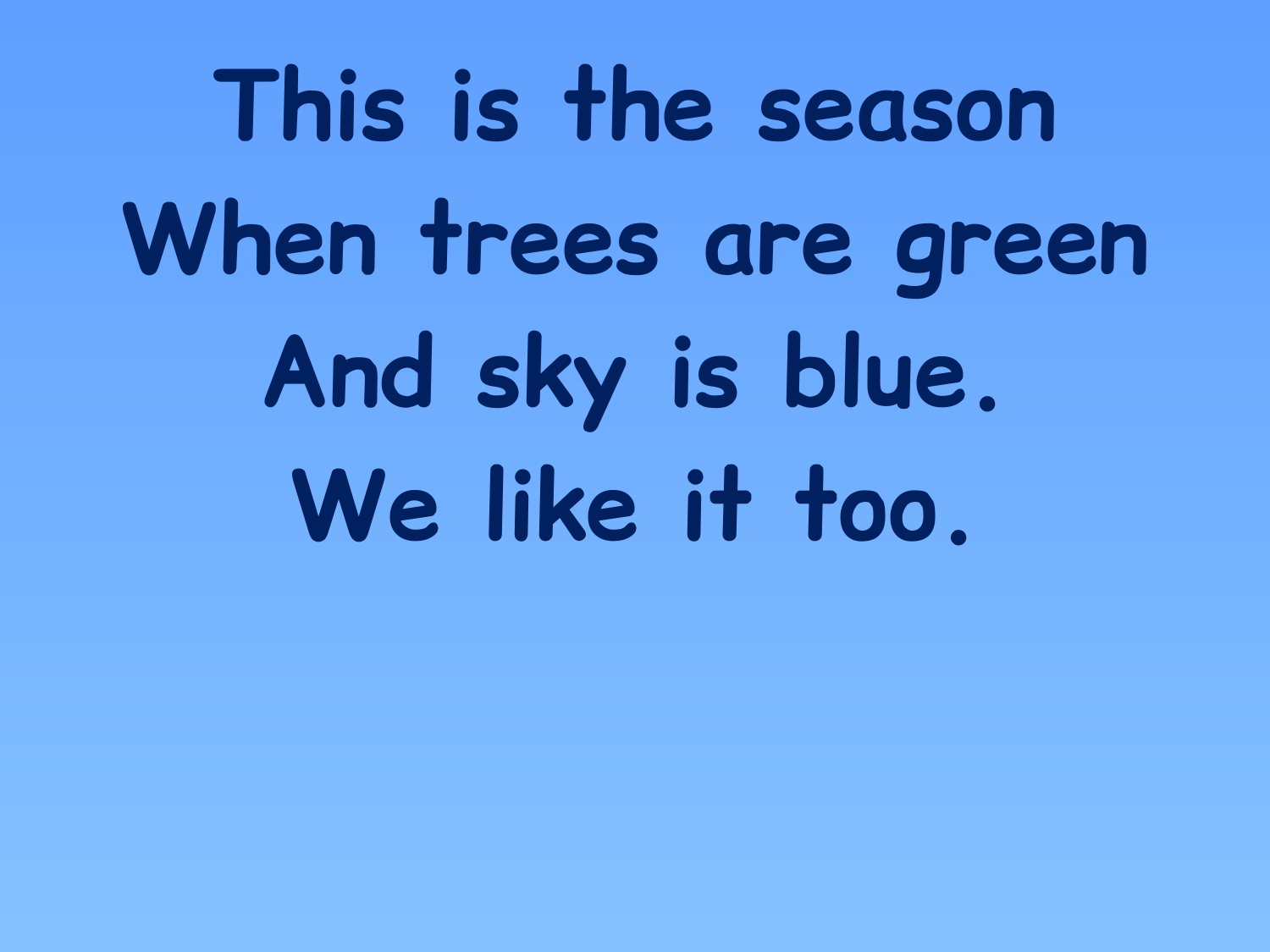

# This is the season
When trees are green
And sky is blue.
We like it too.